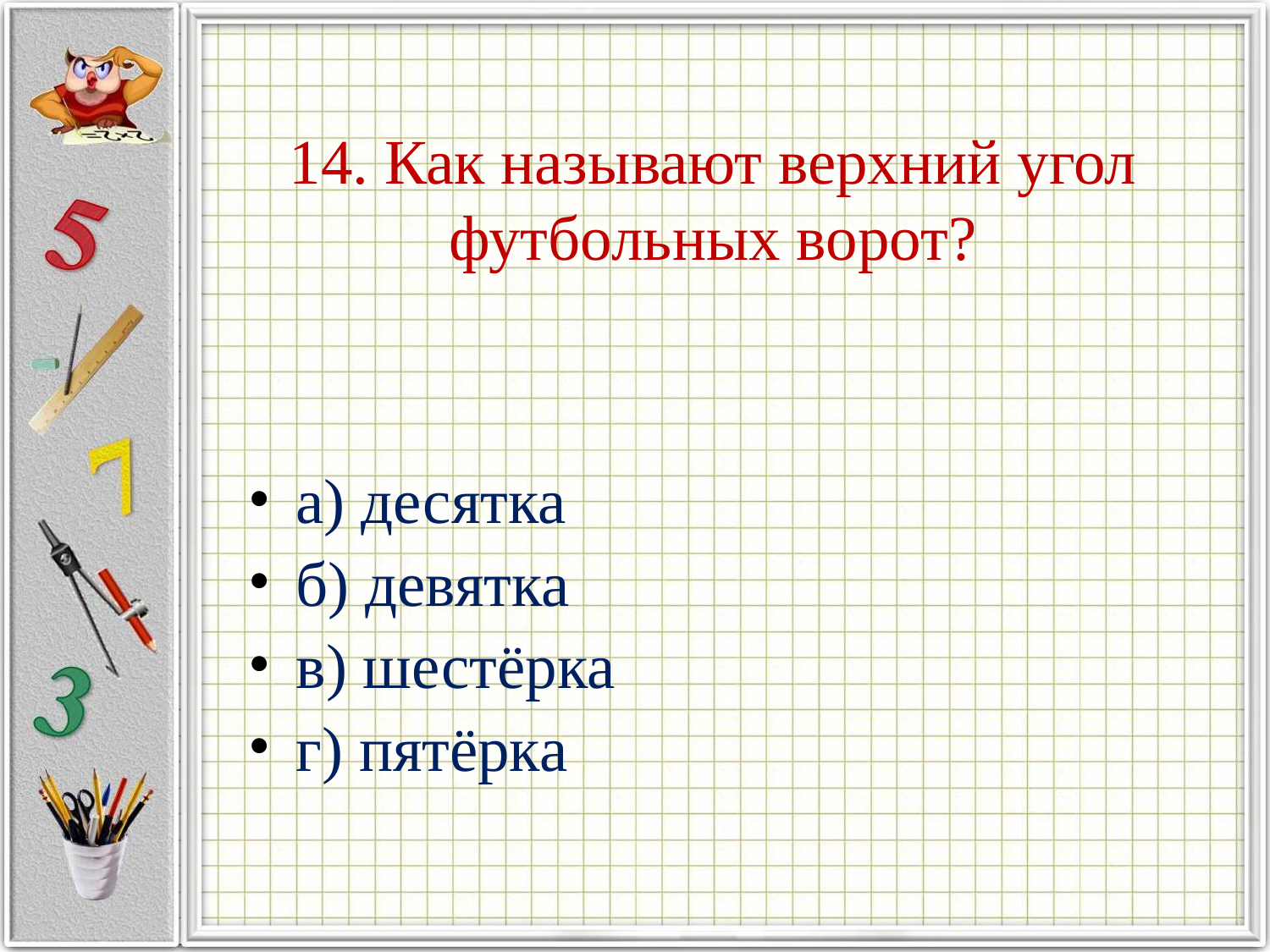

# 14. Как называют верхний угол футбольных ворот?
а) десятка
б) девятка
в) шестёрка
г) пятёрка